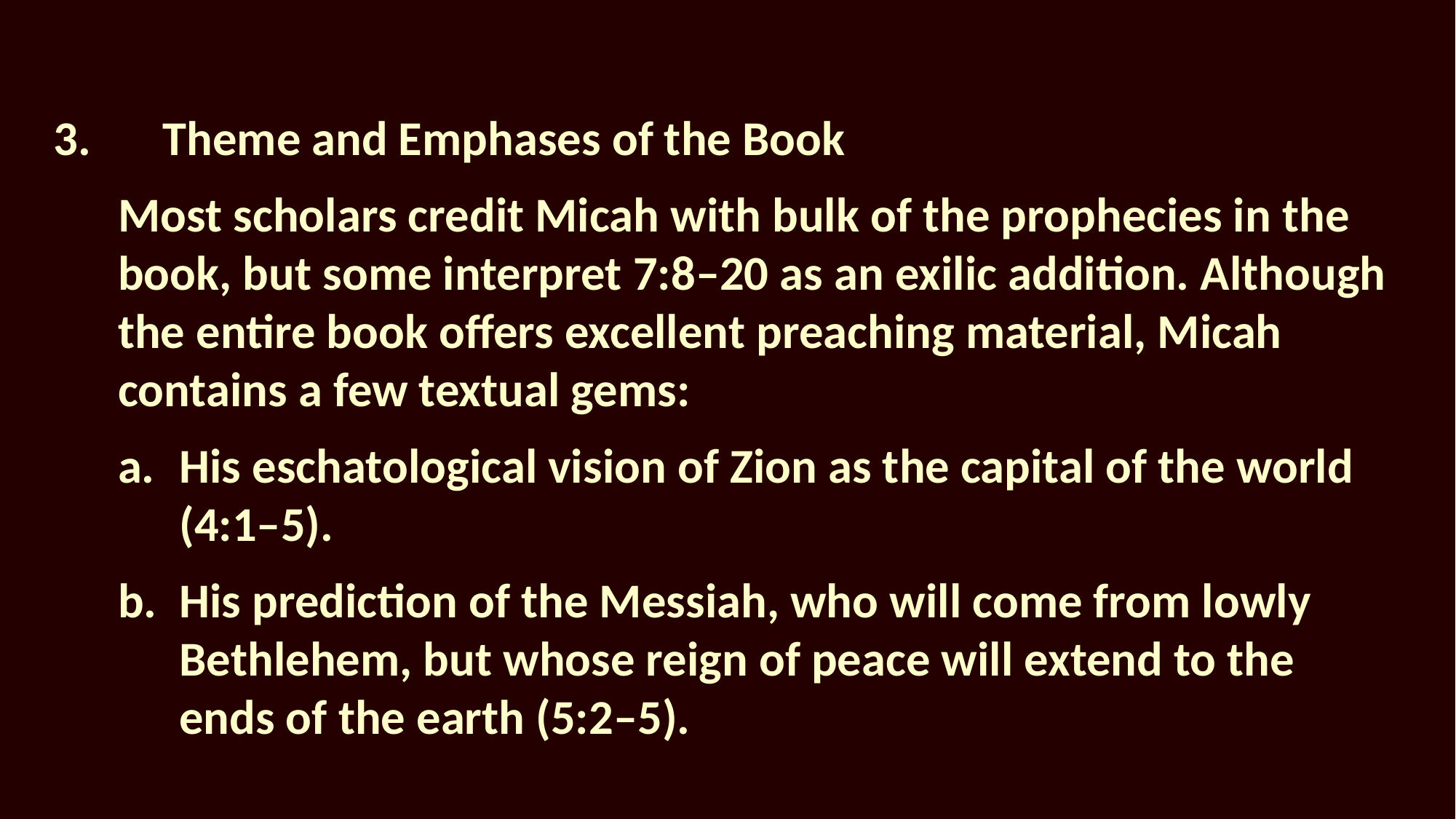

3.	Theme and Emphases of the Book
Most scholars credit Micah with bulk of the prophecies in the book, but some interpret 7:8–20 as an exilic addition. Although the entire book offers excellent preaching material, Micah contains a few textual gems:
His eschatological vision of Zion as the capital of the world (4:1–5).
His prediction of the Messiah, who will come from lowly Bethlehem, but whose reign of peace will extend to the ends of the earth (5:2–5).